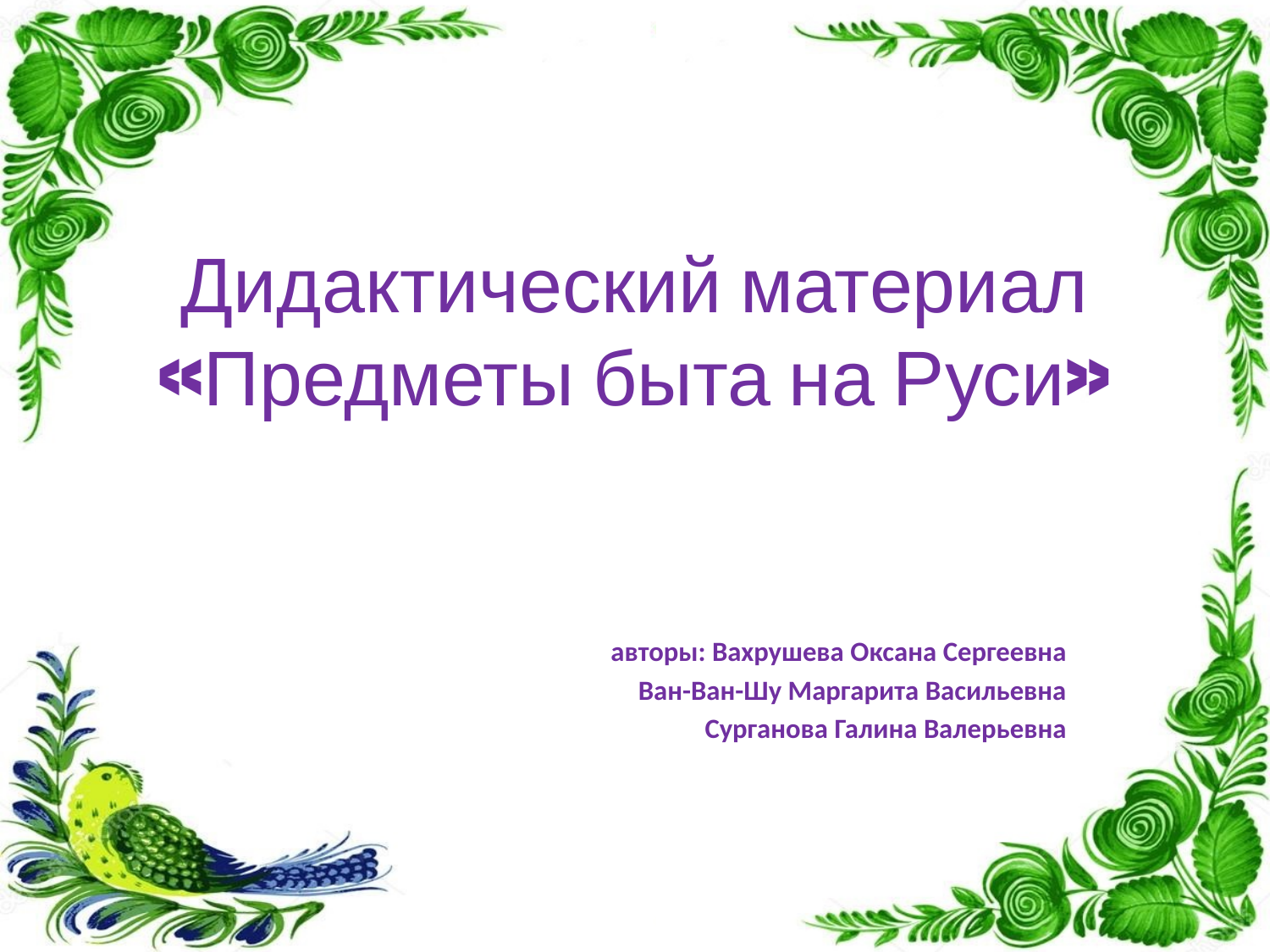

# Дидактический материал «Предметы быта на Руси»

авторы: Вахрушева Оксана Сергеевна
Ван-Ван-Шу Маргарита Васильевна
Сурганова Галина Валерьевна